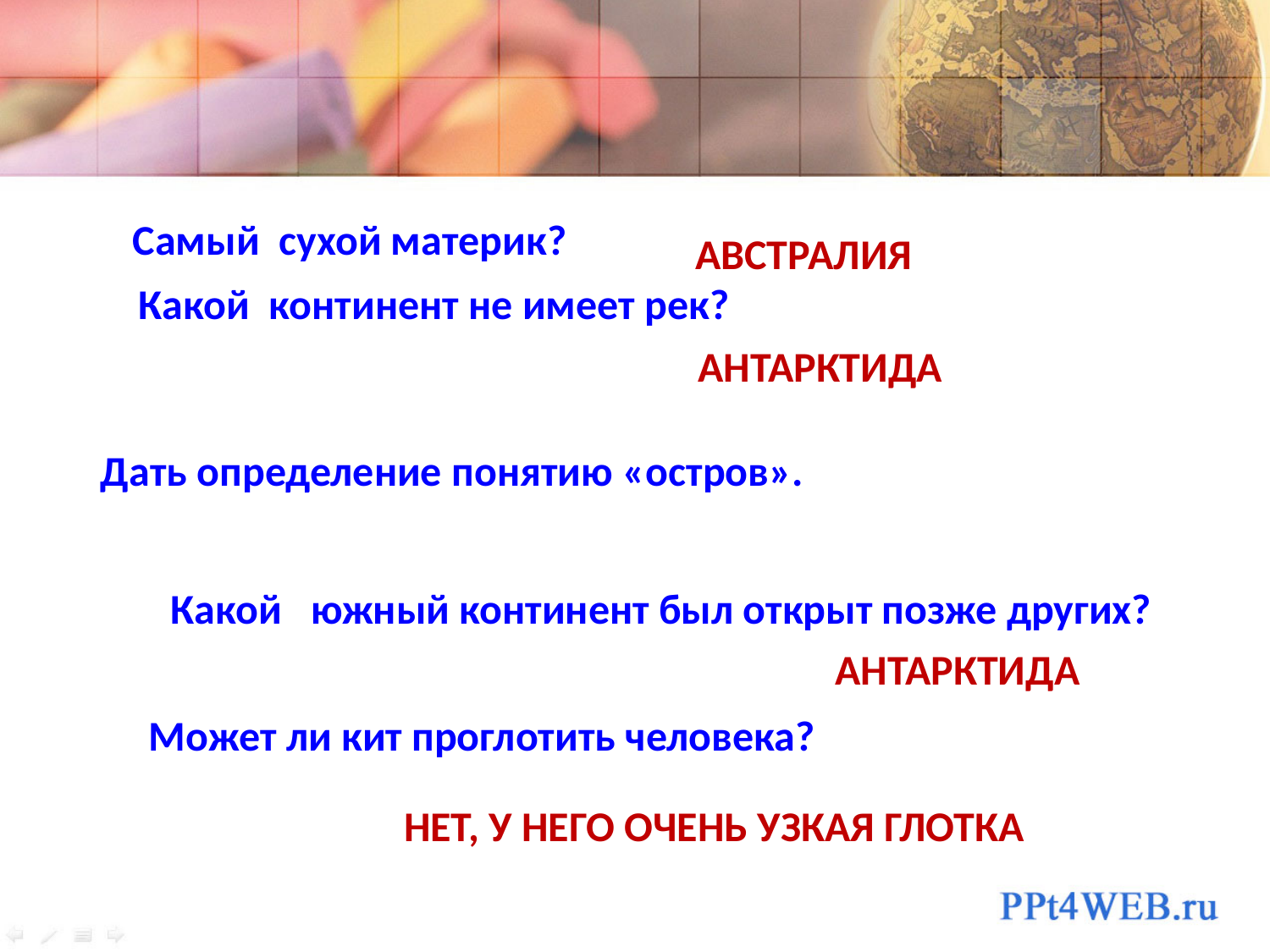

Самый  сухой материк?

Какой  континент не имеет рек?

АВСТРАЛИЯ

Дать определение понятию «остров».
АНТАРКТИДА

Какой   южный континент был открыт позже других?

Может ли кит проглотить человека?
АНТАРКТИДА
НЕТ, У НЕГО ОЧЕНЬ УЗКАЯ ГЛОТКА